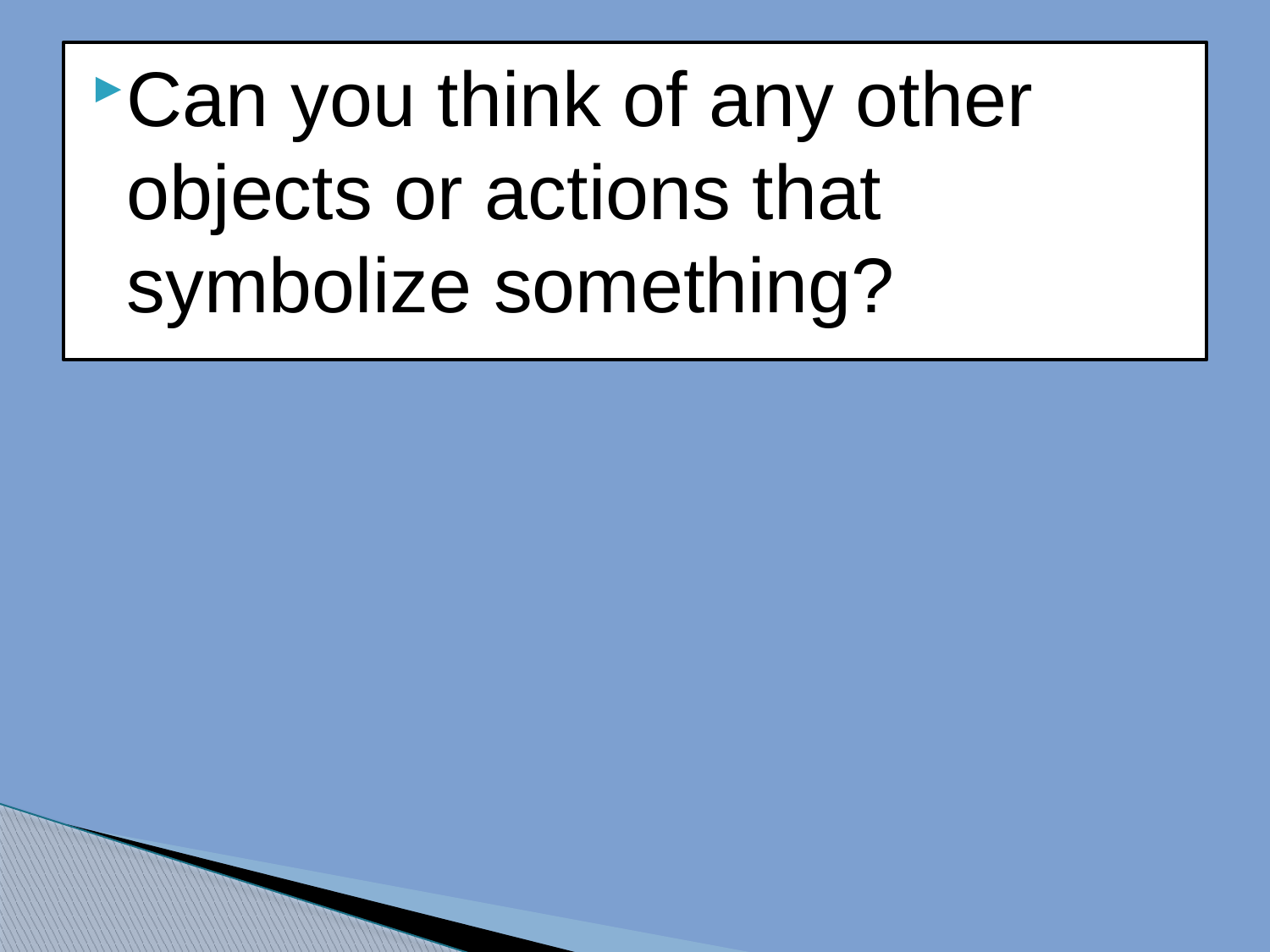

Can you think of any other objects or actions that symbolize something?